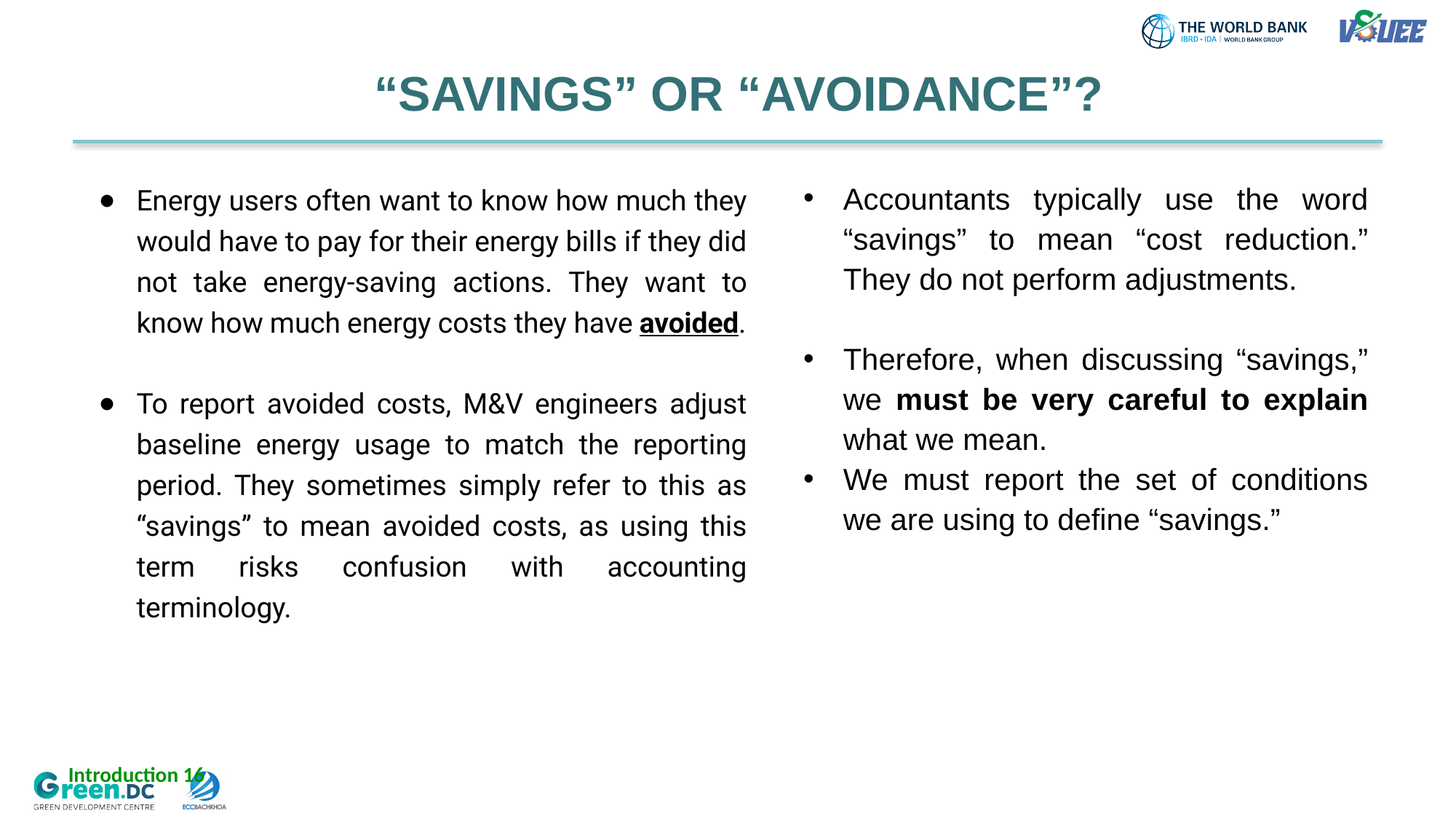

# “SAVINGS” OR “AVOIDANCE”?
Energy users often want to know how much they would have to pay for their energy bills if they did not take energy-saving actions. They want to know how much energy costs they have avoided.

To report avoided costs, M&V engineers adjust baseline energy usage to match the reporting period. They sometimes simply refer to this as “savings” to mean avoided costs, as using this term risks confusion with accounting terminology.
Accountants typically use the word “savings” to mean “cost reduction.” They do not perform adjustments.

Therefore, when discussing “savings,” we must be very careful to explain what we mean.
We must report the set of conditions we are using to define “savings.”
Introduction 16